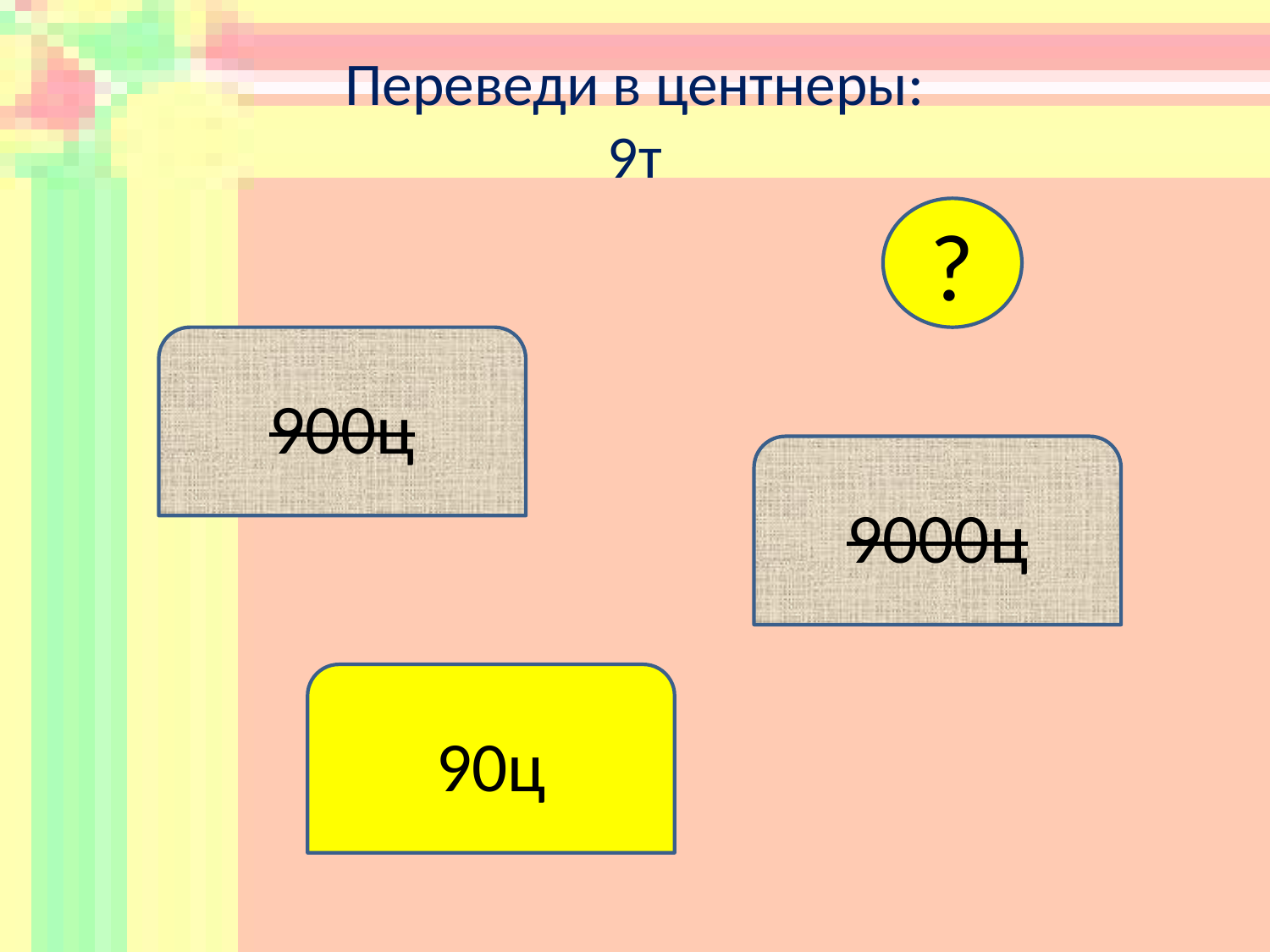

# Переведи в центнеры: 9т
?
900ц
9000ц
90ц